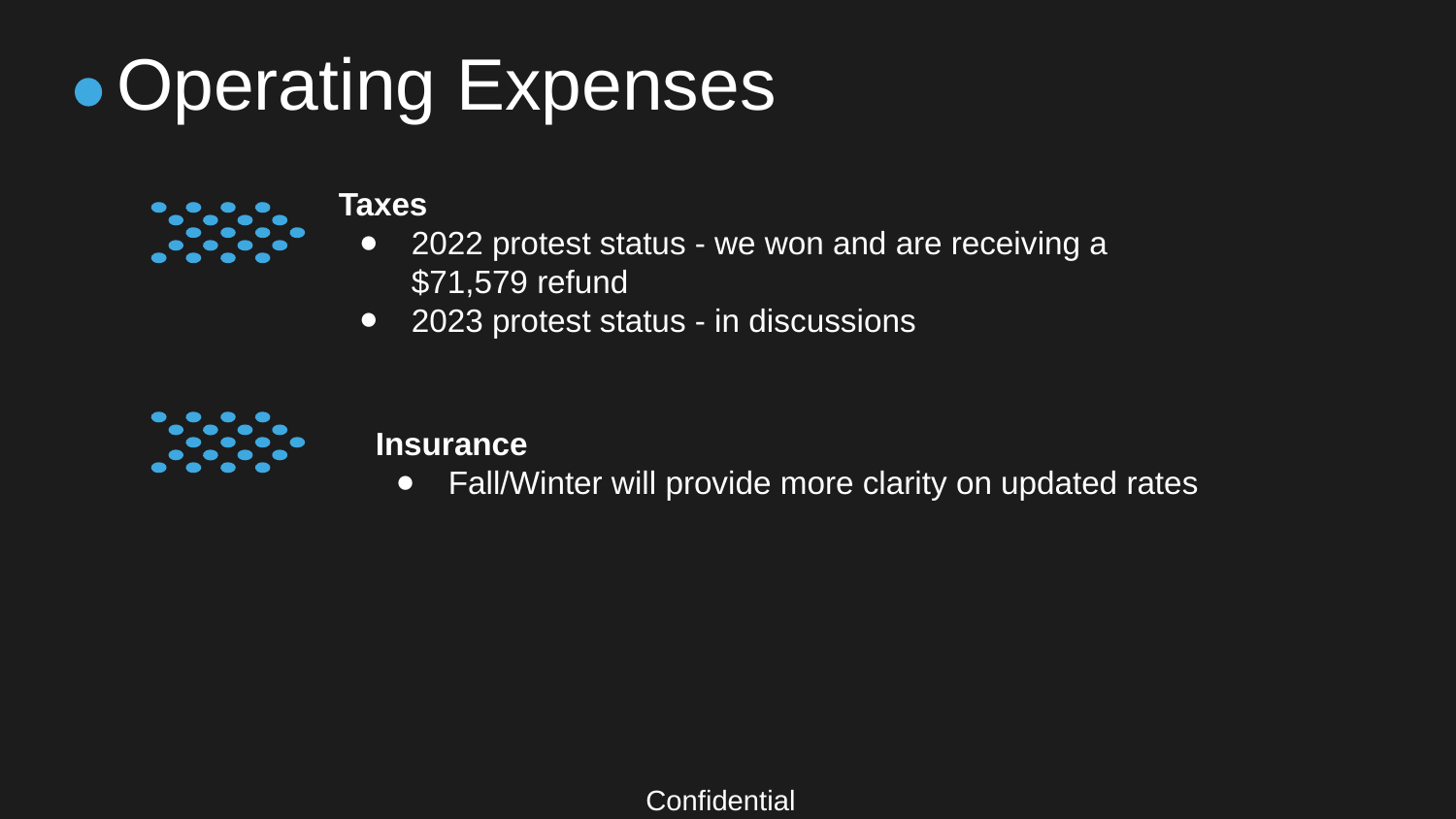

# Operating Expenses

Taxes
2022 protest status - we won and are receiving a $71,579 refund
2023 protest status - in discussions

Insurance
Fall/Winter will provide more clarity on updated rates

Confidential